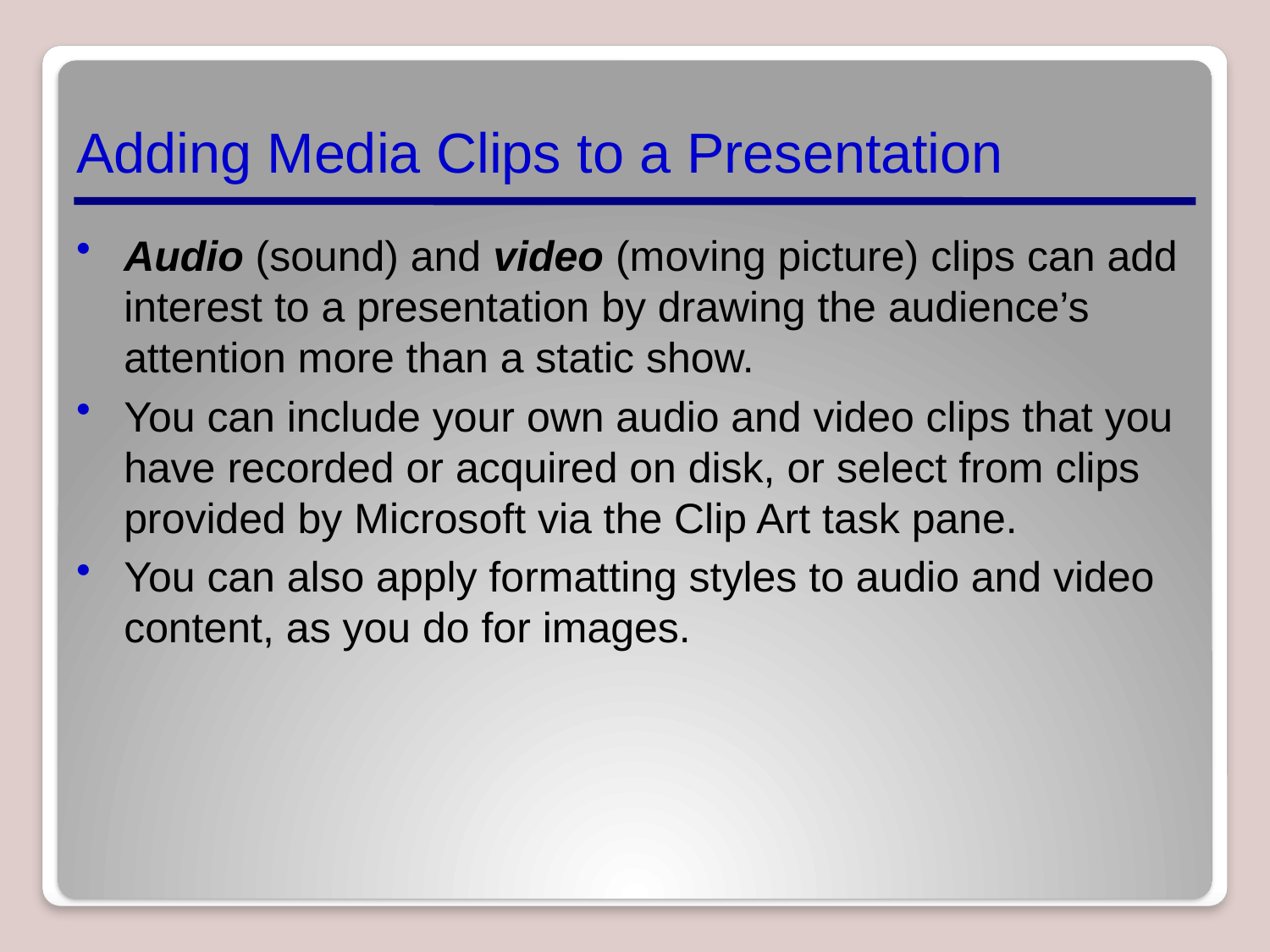

# Adding Media Clips to a Presentation
Audio (sound) and video (moving picture) clips can add interest to a presentation by drawing the audience’s attention more than a static show.
You can include your own audio and video clips that you have recorded or acquired on disk, or select from clips provided by Microsoft via the Clip Art task pane.
You can also apply formatting styles to audio and video content, as you do for images.